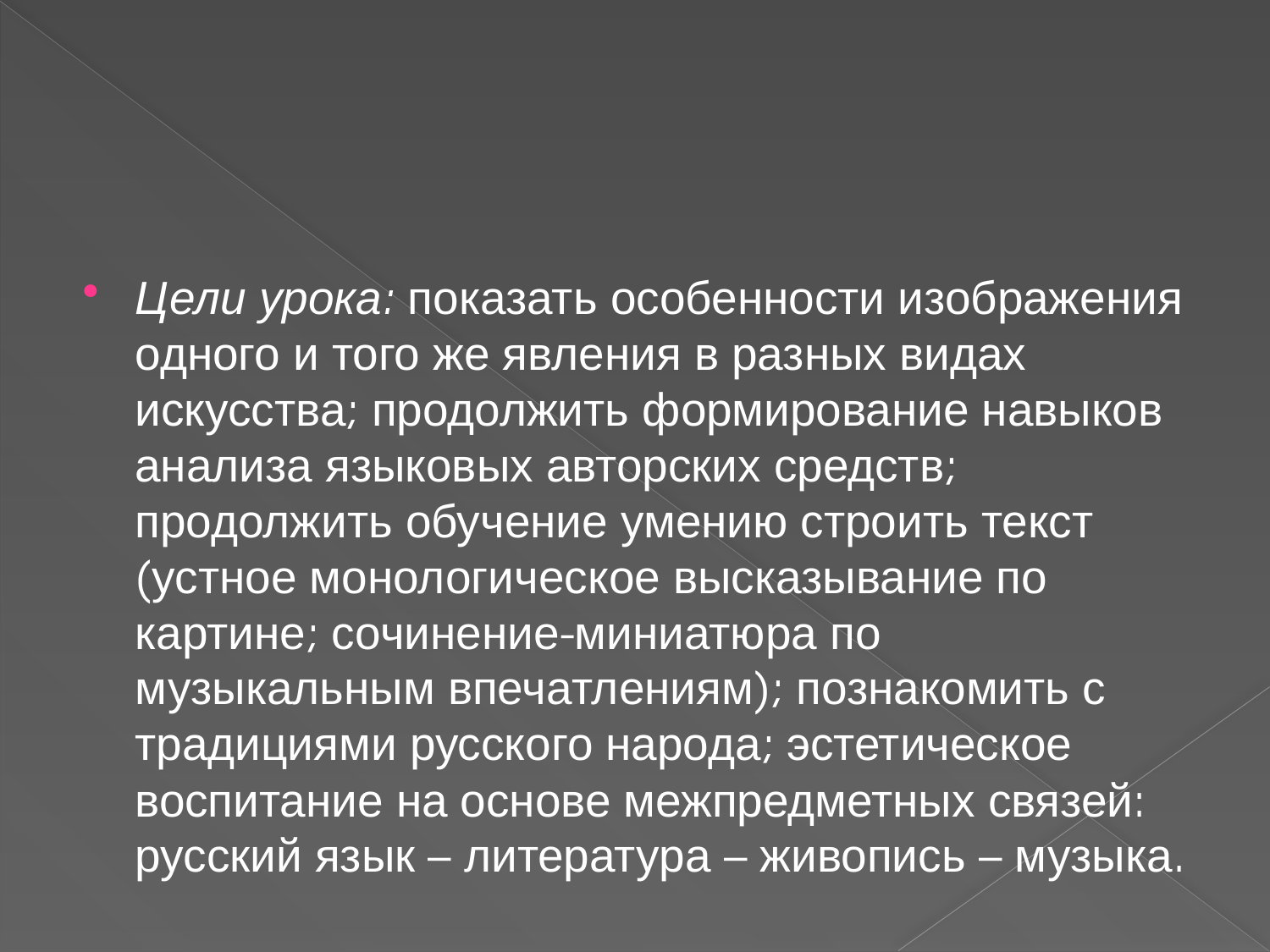

#
Цели урока: показать особенности изображения одного и того же явления в разных видах искусства; продолжить формирование навыков анализа языковых авторских средств; продолжить обучение умению строить текст (устное монологическое высказывание по картине; сочинение-миниатюра по музыкальным впечатлениям); познакомить с традициями русского народа; эстетическое воспитание на основе межпредметных связей: русский язык – литература – живопись – музыка.